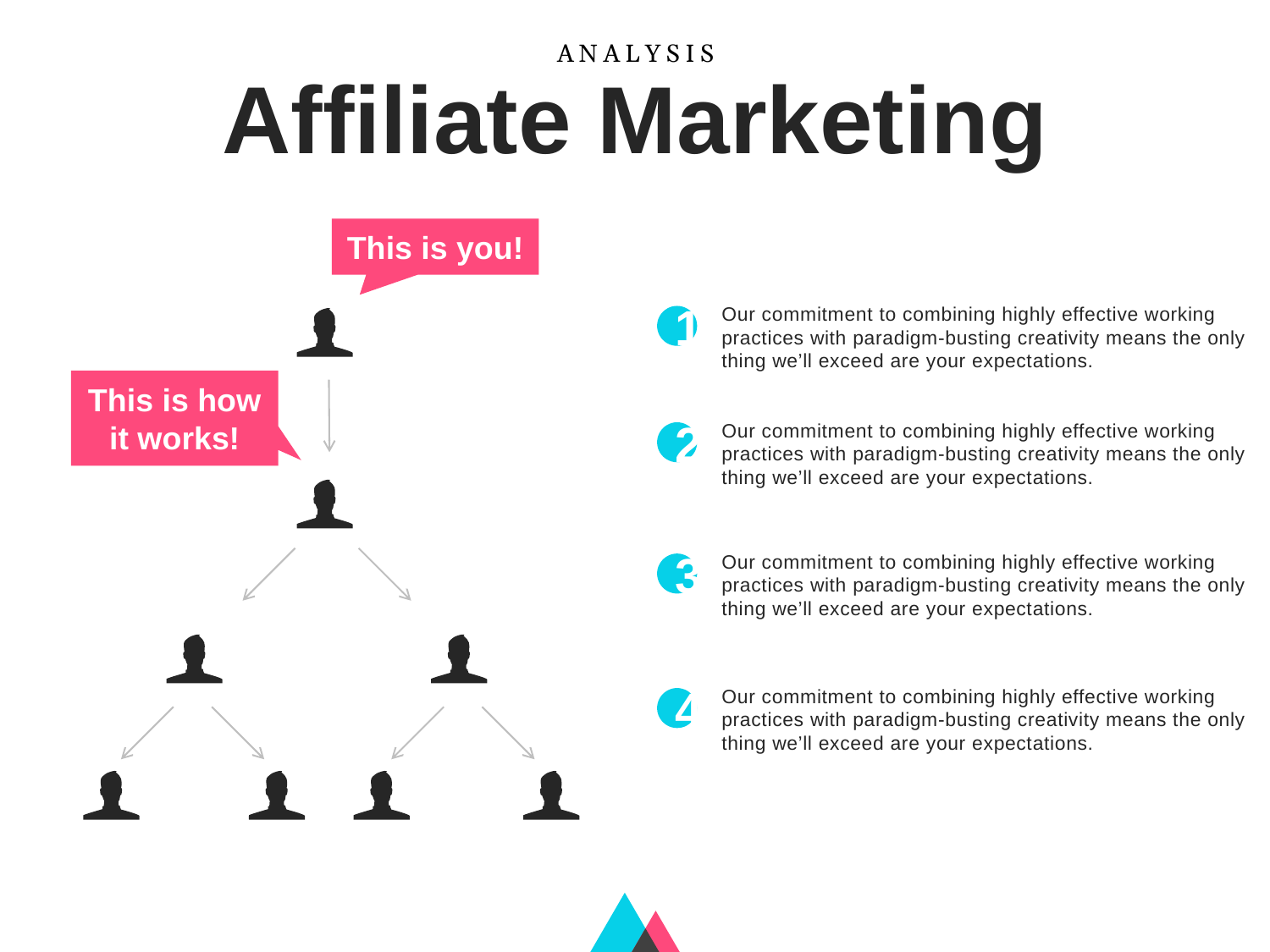

ANALYSIS
Affiliate Marketing
This is you!
Our commitment to combining highly effective working practices with paradigm-busting creativity means the only thing we’ll exceed are your expectations.
1

This is how it works!
Our commitment to combining highly effective working practices with paradigm-busting creativity means the only thing we’ll exceed are your expectations.
2

Our commitment to combining highly effective working practices with paradigm-busting creativity means the only thing we’ll exceed are your expectations.
3

Our commitment to combining highly effective working practices with paradigm-busting creativity means the only thing we’ll exceed are your expectations.
4